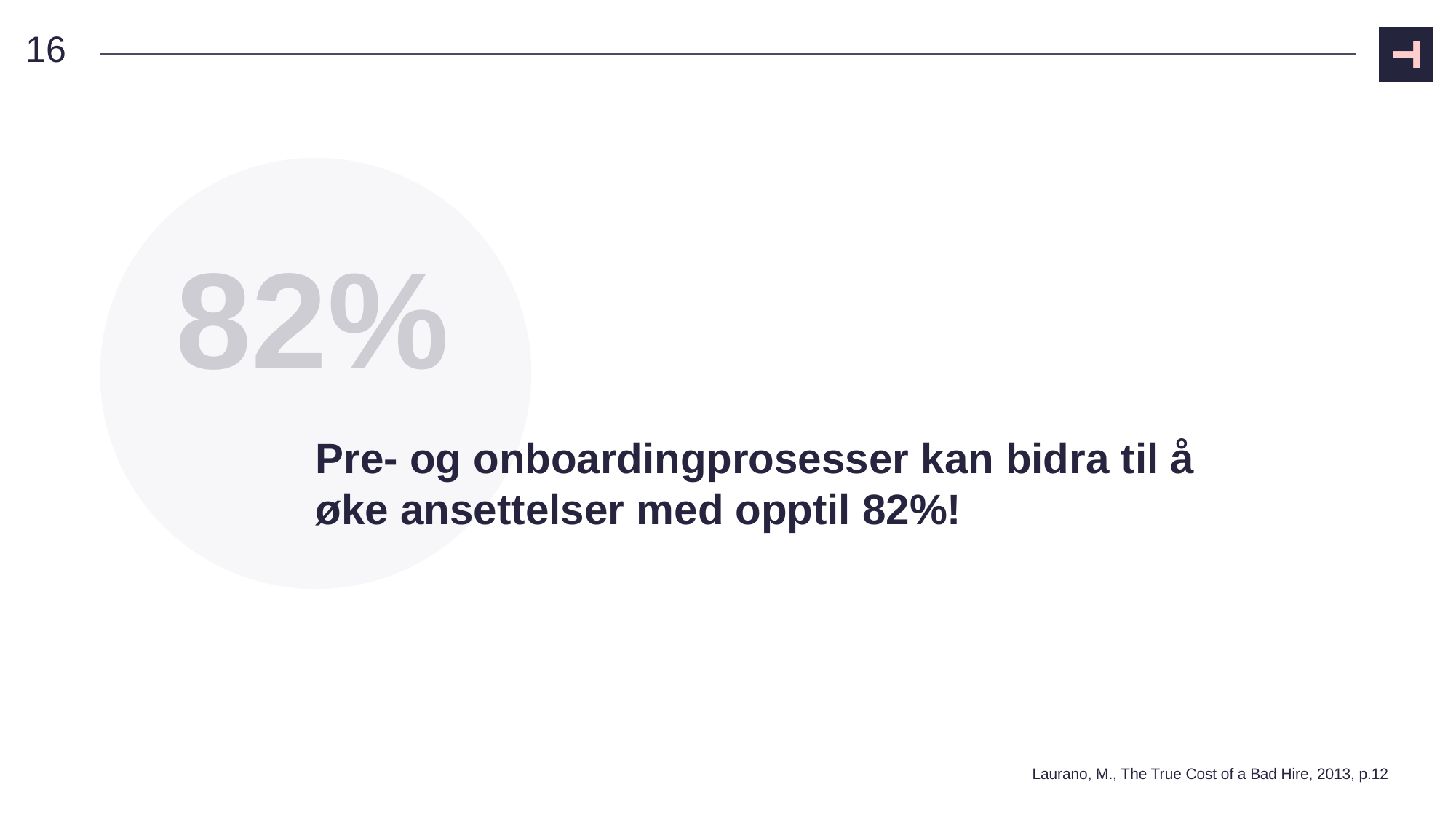

16

82%
# Pre- og onboardingprosesser kan bidra til å øke ansettelser med opptil 82%!
Laurano, M., The True Cost of a Bad Hire, 2013, p.12